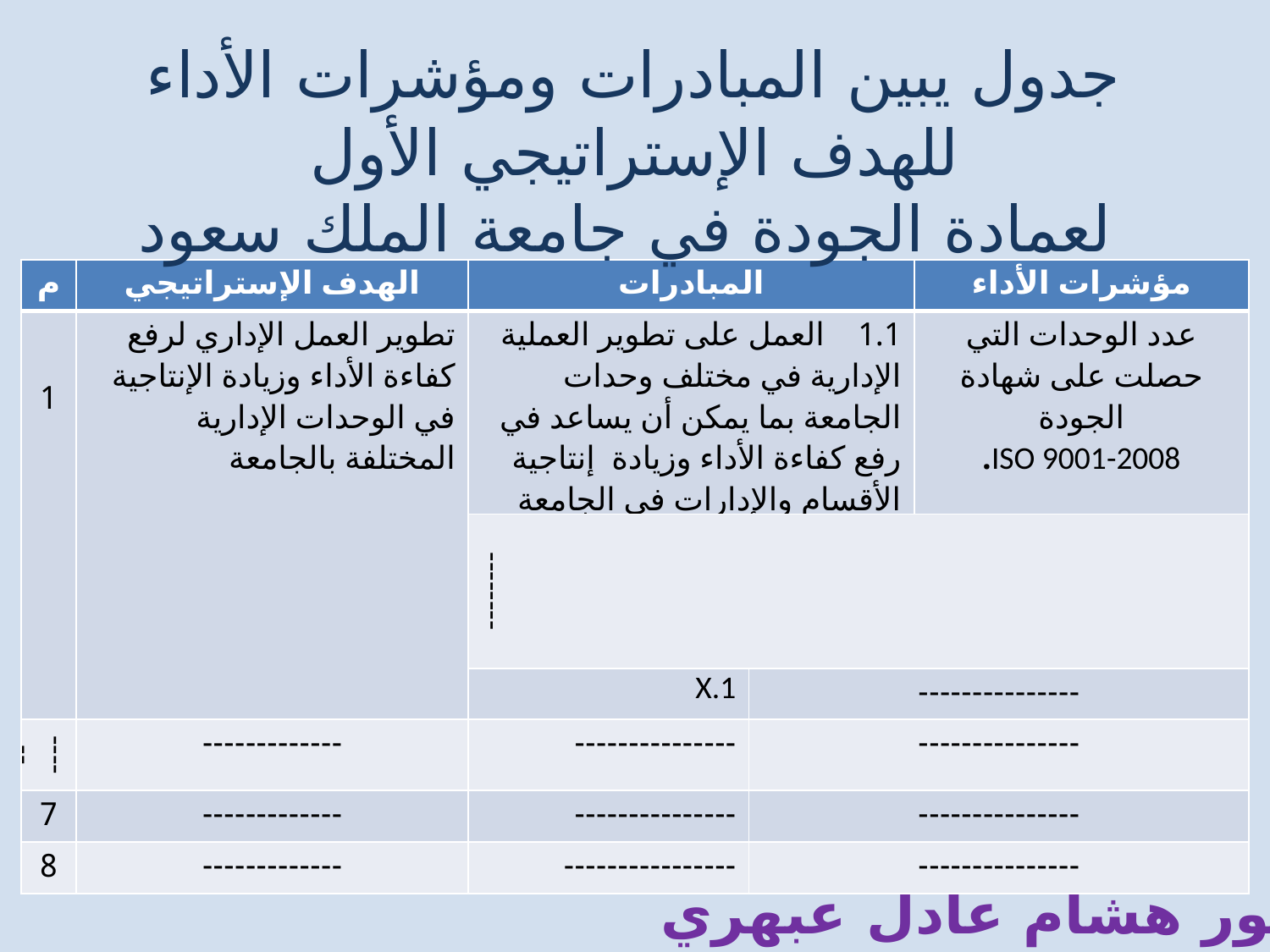

جدول يبين المبادرات ومؤشرات الأداء
للهدف الإستراتيجي الأول
 لعمادة الجودة في جامعة الملك سعود
| م | الهدف الإستراتيجي | المبادرات |  | مؤشرات الأداء |
| --- | --- | --- | --- | --- |
| 1 | تطوير العمل الإداري لرفع كفاءة الأداء وزيادة الإنتاجية في الوحدات الإدارية المختلفة بالجامعة | 1.1 العمل على تطوير العملية الإدارية في مختلف وحدات الجامعة بما يمكن أن يساعد في رفع كفاءة الأداء وزيادة إنتاجية الأقسام والإدارات في الجامعة |  | عدد الوحدات التي حصلت على شهادة الجودة ISO 9001-2008. |
|  |  | -------- |  |  |
|  |  | X.1 | --------------- |  |
| ------ | ------------- | --------------- | --------------- |  |
| 7 | ------------- | --------------- | --------------- |  |
| 8 | ------------- | ---------------- | --------------- |  |
الدكتور هشام عادل عبهري